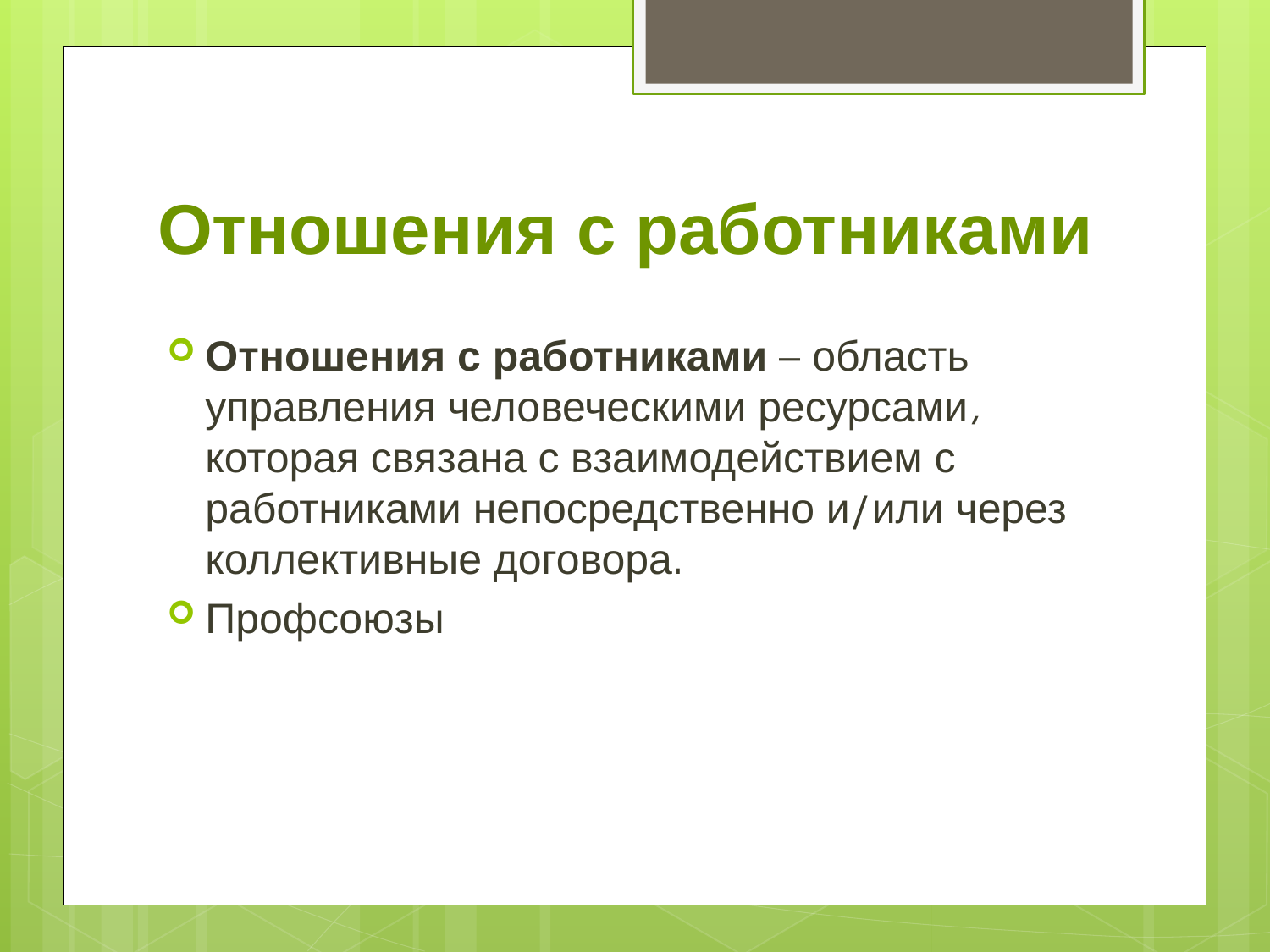

# Отношения с работниками
Отношения с работниками – область управления человеческими ресурсами, которая связана с взаимодействием с работниками непосредственно и/или через коллективные договора.
Профсоюзы